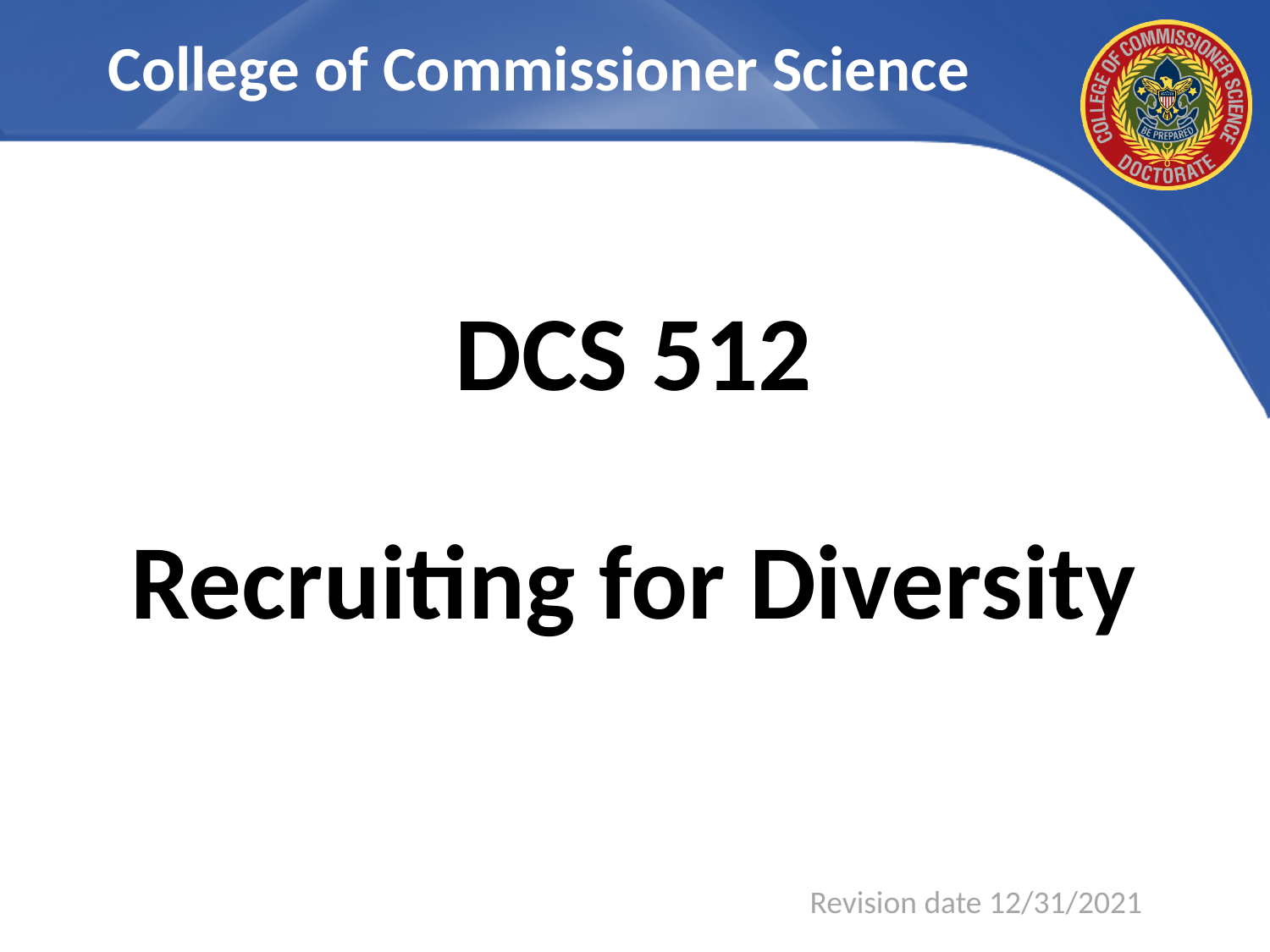

# DCS 512 Recruiting for Diversity
Revision date 12/31/2021